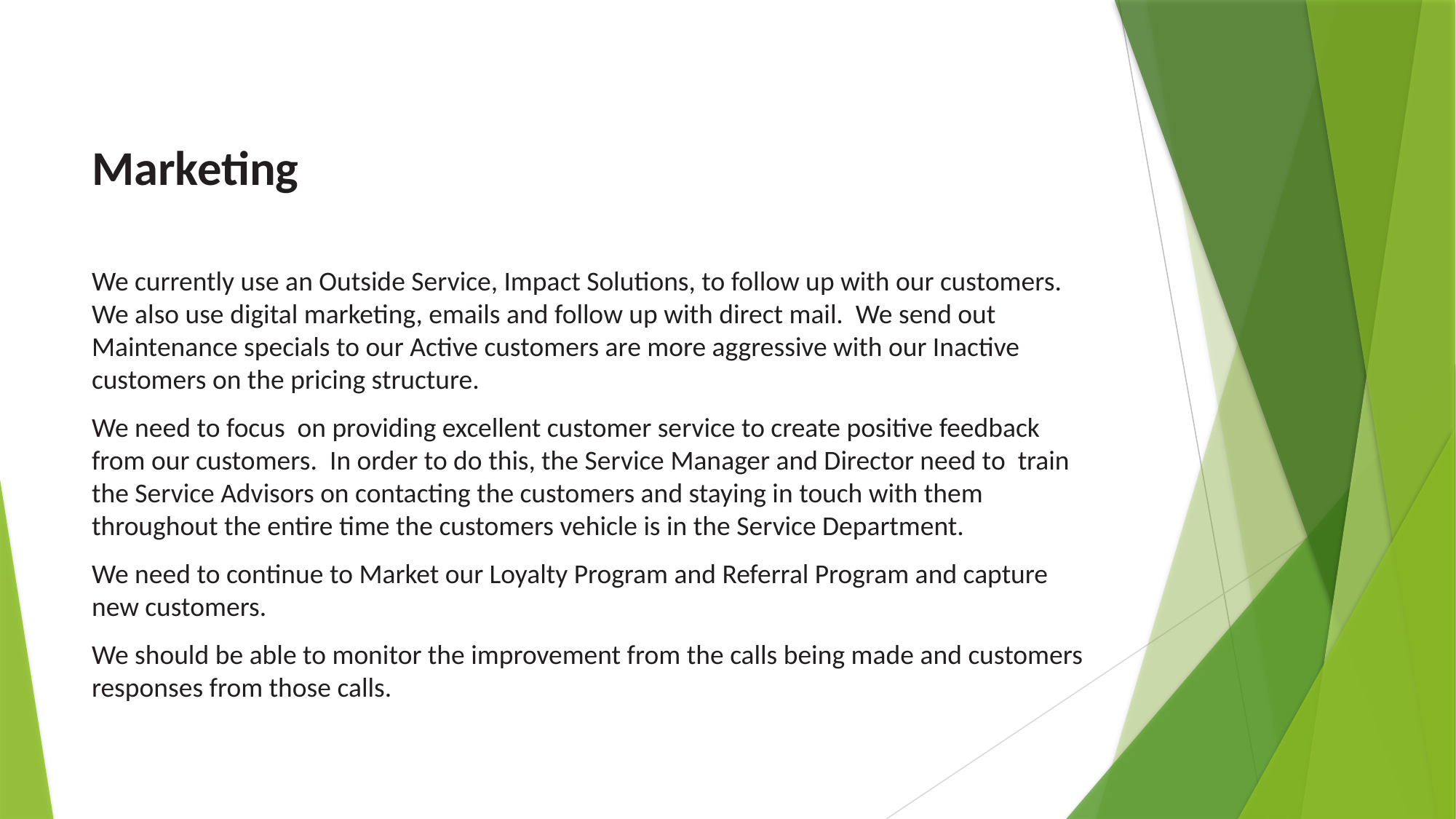

# Marketing
We currently use an Outside Service, Impact Solutions, to follow up with our customers.  We also use digital marketing, emails and follow up with direct mail.  We send out Maintenance specials to our Active customers are more aggressive with our Inactive customers on the pricing structure.
We need to focus  on providing excellent customer service to create positive feedback from our customers.  In order to do this, the Service Manager and Director need to  train the Service Advisors on contacting the customers and staying in touch with them throughout the entire time the customers vehicle is in the Service Department.
We need to continue to Market our Loyalty Program and Referral Program and capture new customers.
We should be able to monitor the improvement from the calls being made and customers responses from those calls.